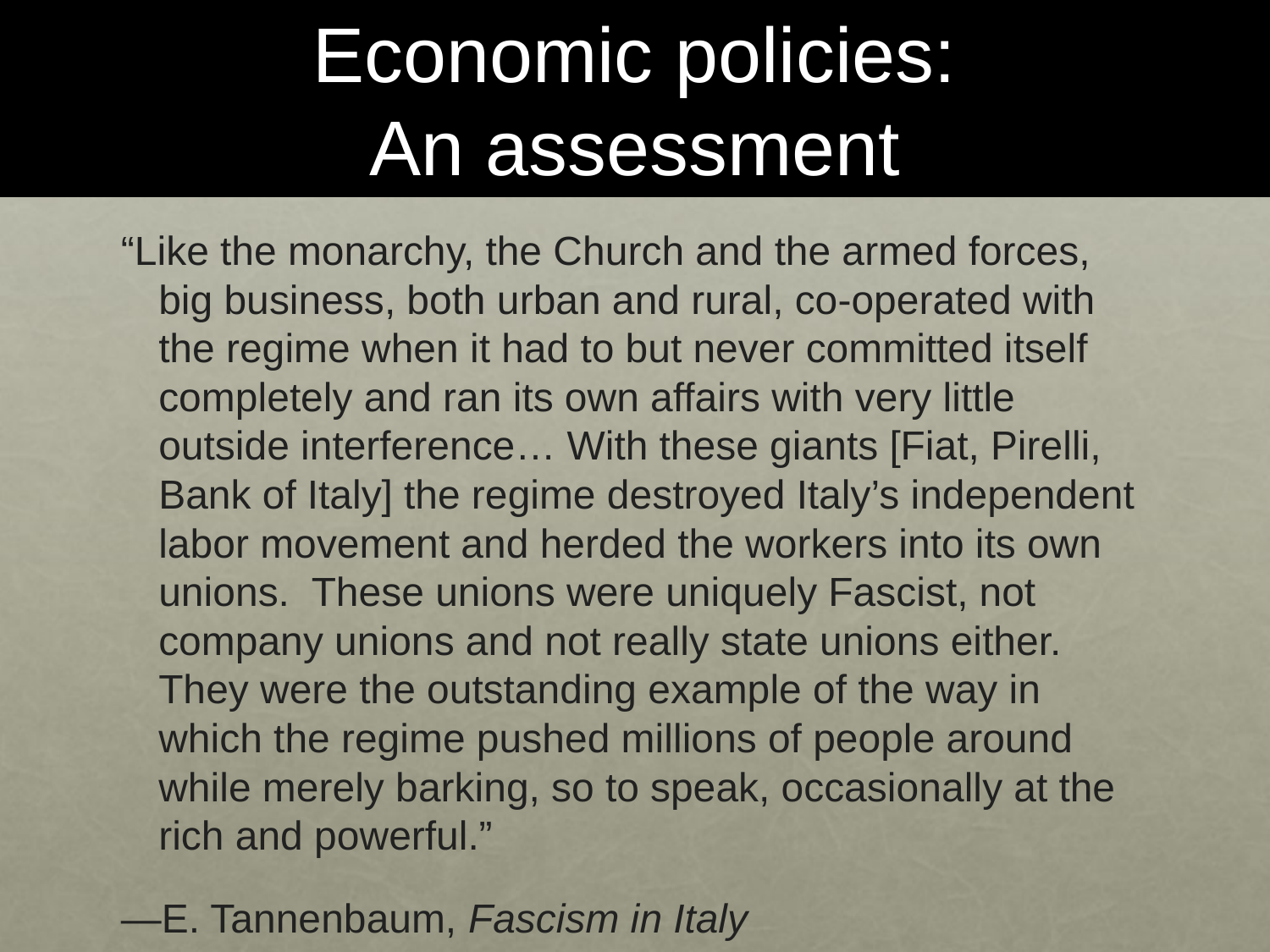

# Economic policies: An assessment
“Like the monarchy, the Church and the armed forces, big business, both urban and rural, co-operated with the regime when it had to but never committed itself completely and ran its own affairs with very little outside interference… With these giants [Fiat, Pirelli, Bank of Italy] the regime destroyed Italy’s independent labor movement and herded the workers into its own unions.  These unions were uniquely Fascist, not company unions and not really state unions either.  They were the outstanding example of the way in which the regime pushed millions of people around while merely barking, so to speak, occasionally at the rich and powerful.”
—E. Tannenbaum, Fascism in Italy